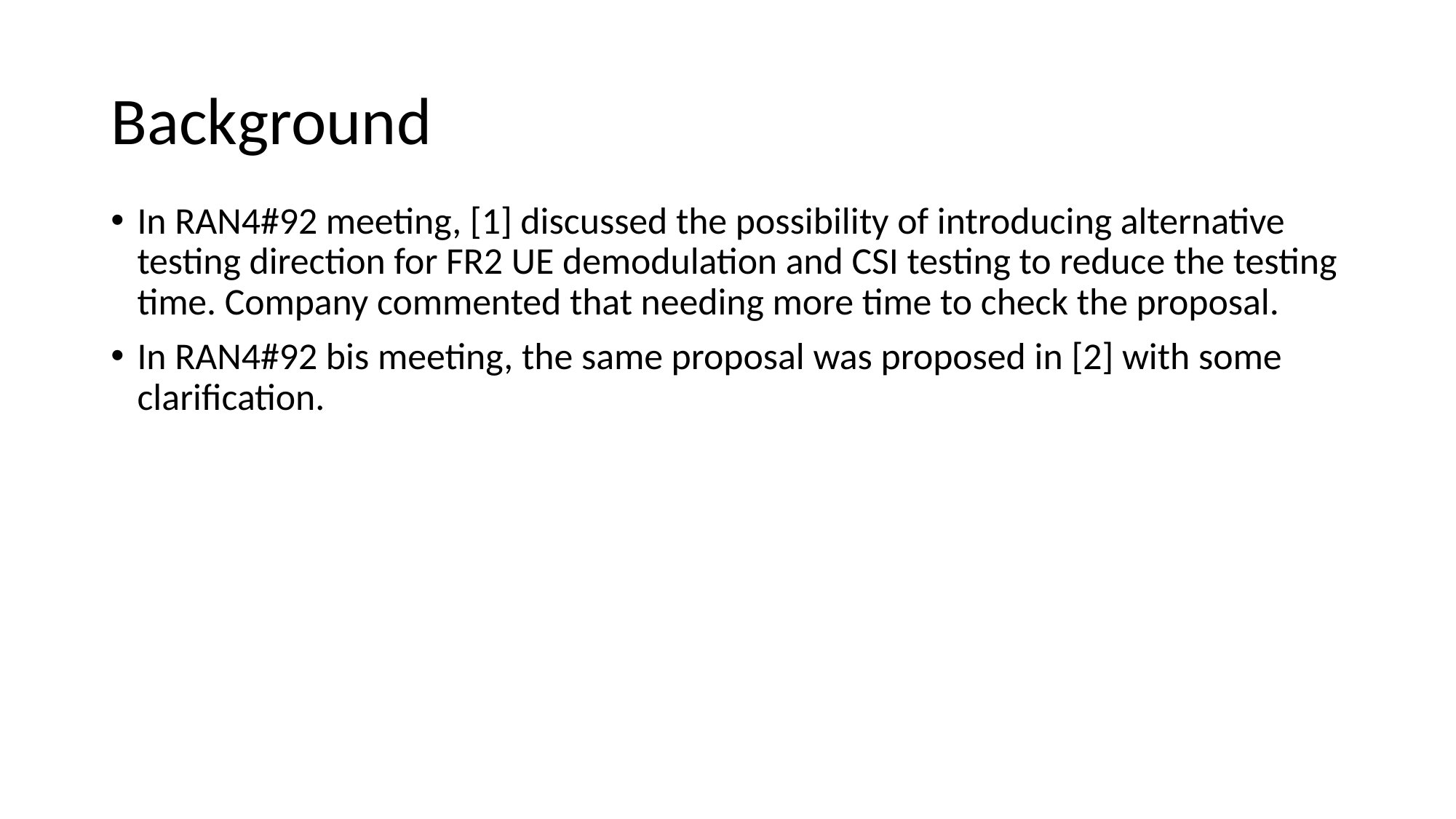

# Background
In RAN4#92 meeting, [1] discussed the possibility of introducing alternative testing direction for FR2 UE demodulation and CSI testing to reduce the testing time. Company commented that needing more time to check the proposal.
In RAN4#92 bis meeting, the same proposal was proposed in [2] with some clarification.